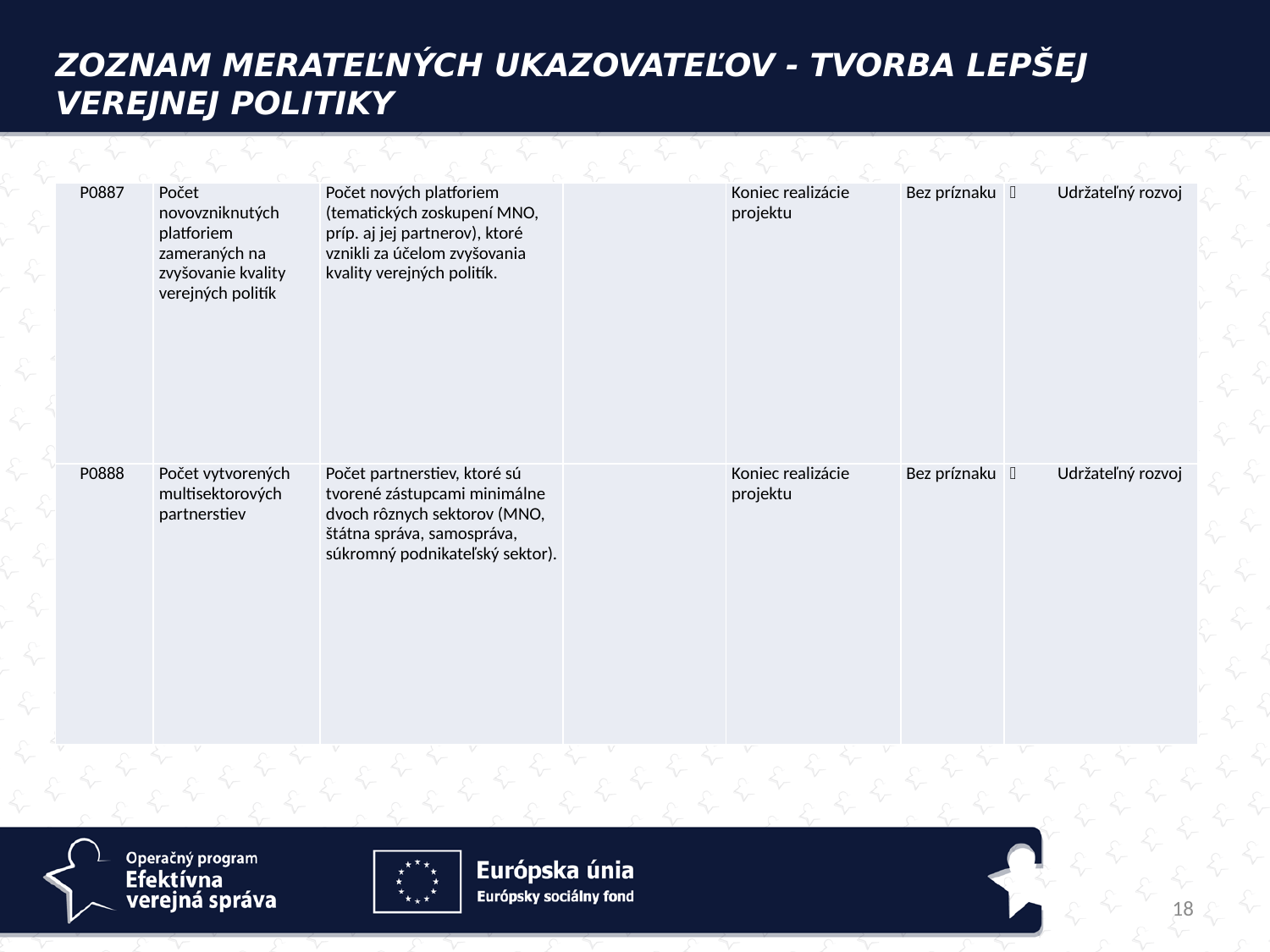

Zoznam merateľných ukazovateľov - tvorba lepšej verejnej politiky
| P0887 | Počet novovzniknutých platforiem zameraných na zvyšovanie kvality verejných politík | Počet nových platforiem (tematických zoskupení MNO, príp. aj jej partnerov), ktoré vznikli za účelom zvyšovania kvality verejných politík. |  | Koniec realizácie projektu | Bez príznaku | Udržateľný rozvoj |
| --- | --- | --- | --- | --- | --- | --- |
| P0888 | Počet vytvorených multisektorových partnerstiev | Počet partnerstiev, ktoré sú tvorené zástupcami minimálne dvoch rôznych sektorov (MNO, štátna správa, samospráva, súkromný podnikateľský sektor). |  | Koniec realizácie projektu | Bez príznaku | Udržateľný rozvoj |

18